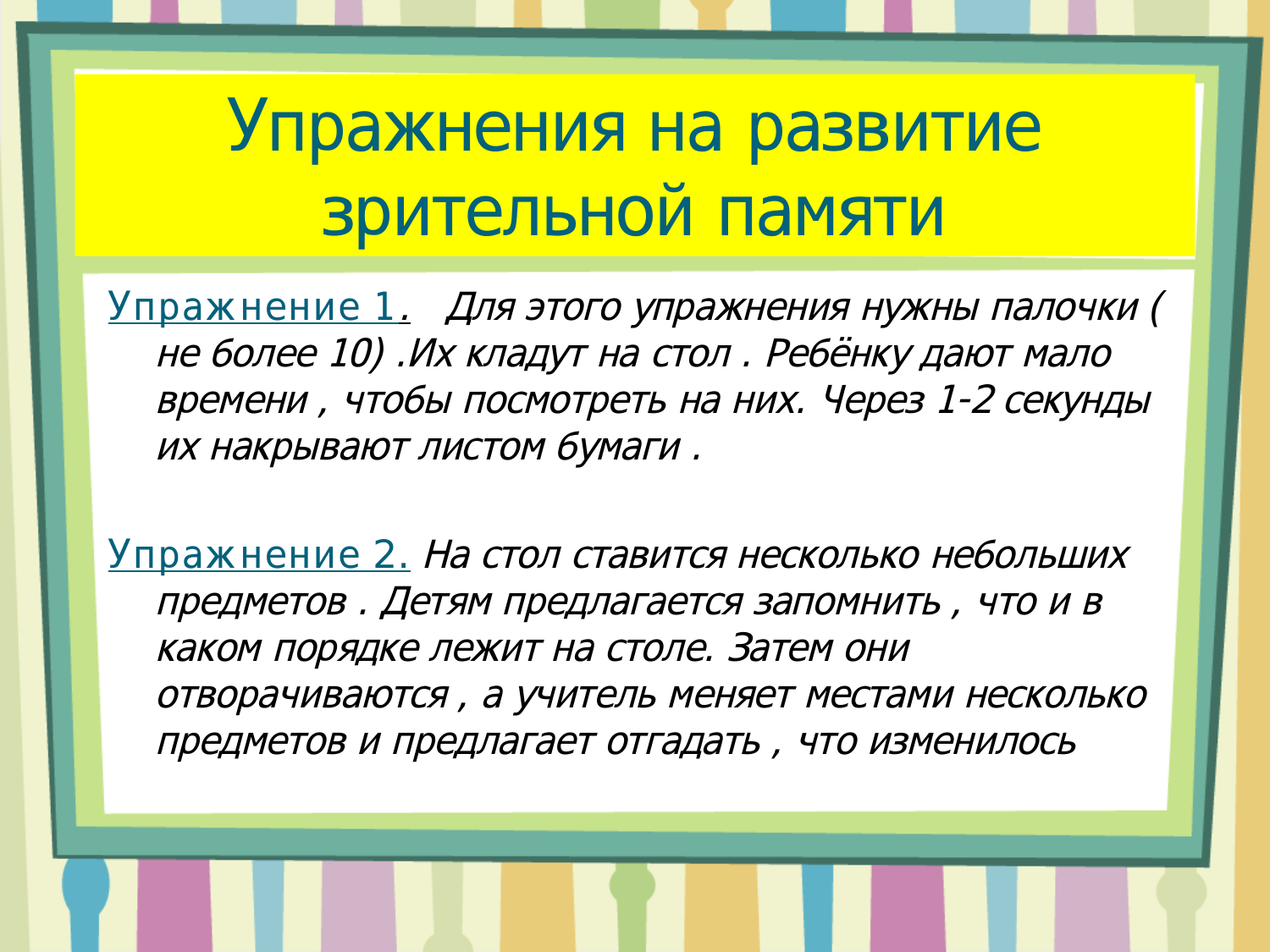

# Упражнения на развитие зрительной памяти
Упражнение 1.   Для этого упражнения нужны палочки ( не более 10) .Их кладут на стол . Ребёнку дают мало времени , чтобы посмотреть на них. Через 1-2 секунды их накрывают листом бумаги .

Упражнение 2. На стол ставится несколько небольших предметов . Детям предлагается запомнить , что и в каком порядке лежит на столе. Затем они отворачиваются , а учитель меняет местами несколько предметов и предлагает отгадать , что изменилось